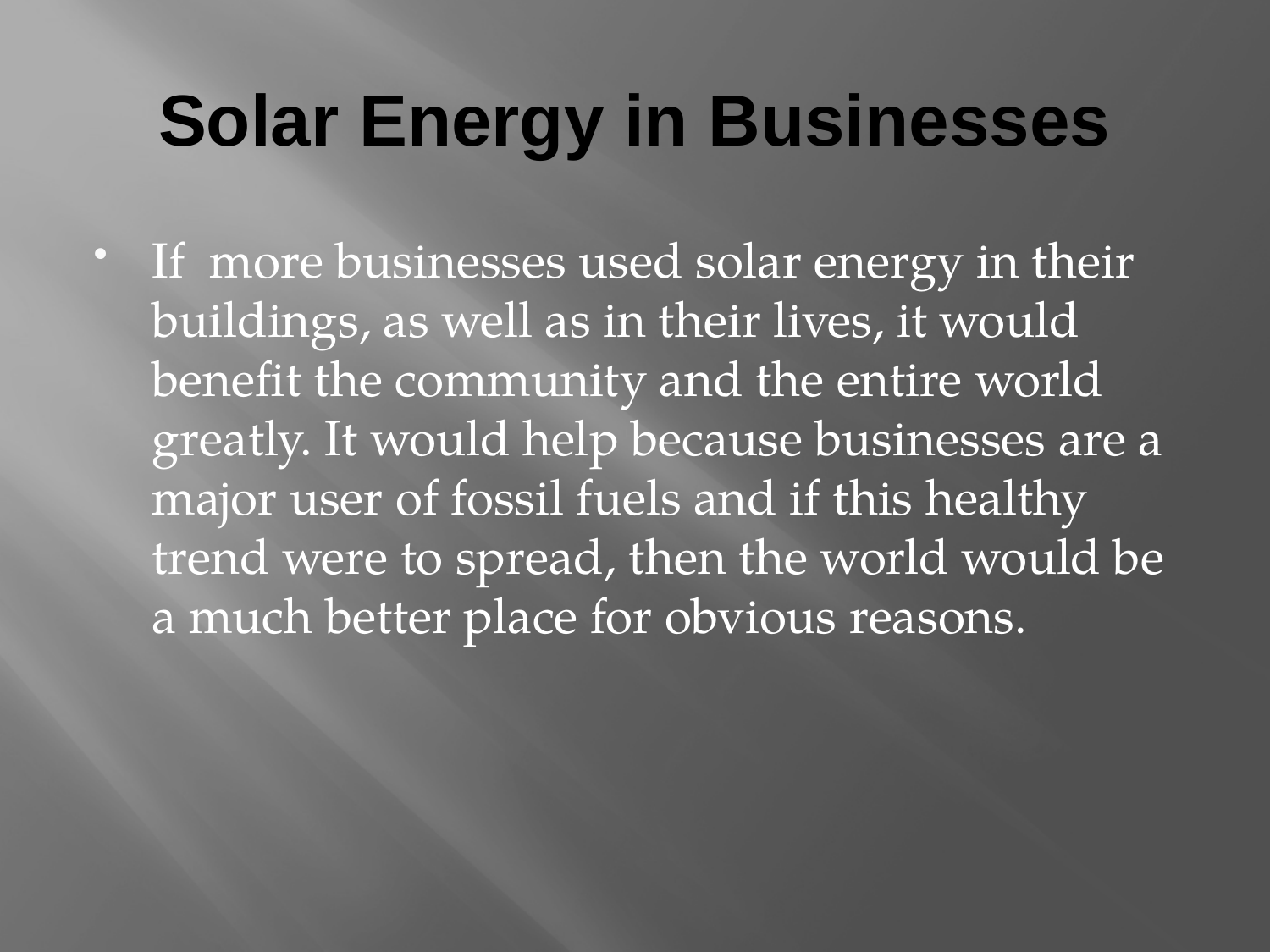

# Solar Energy in Businesses
If  more businesses used solar energy in their buildings, as well as in their lives, it would benefit the community and the entire world greatly. It would help because businesses are a major user of fossil fuels and if this healthy trend were to spread, then the world would be a much better place for obvious reasons.